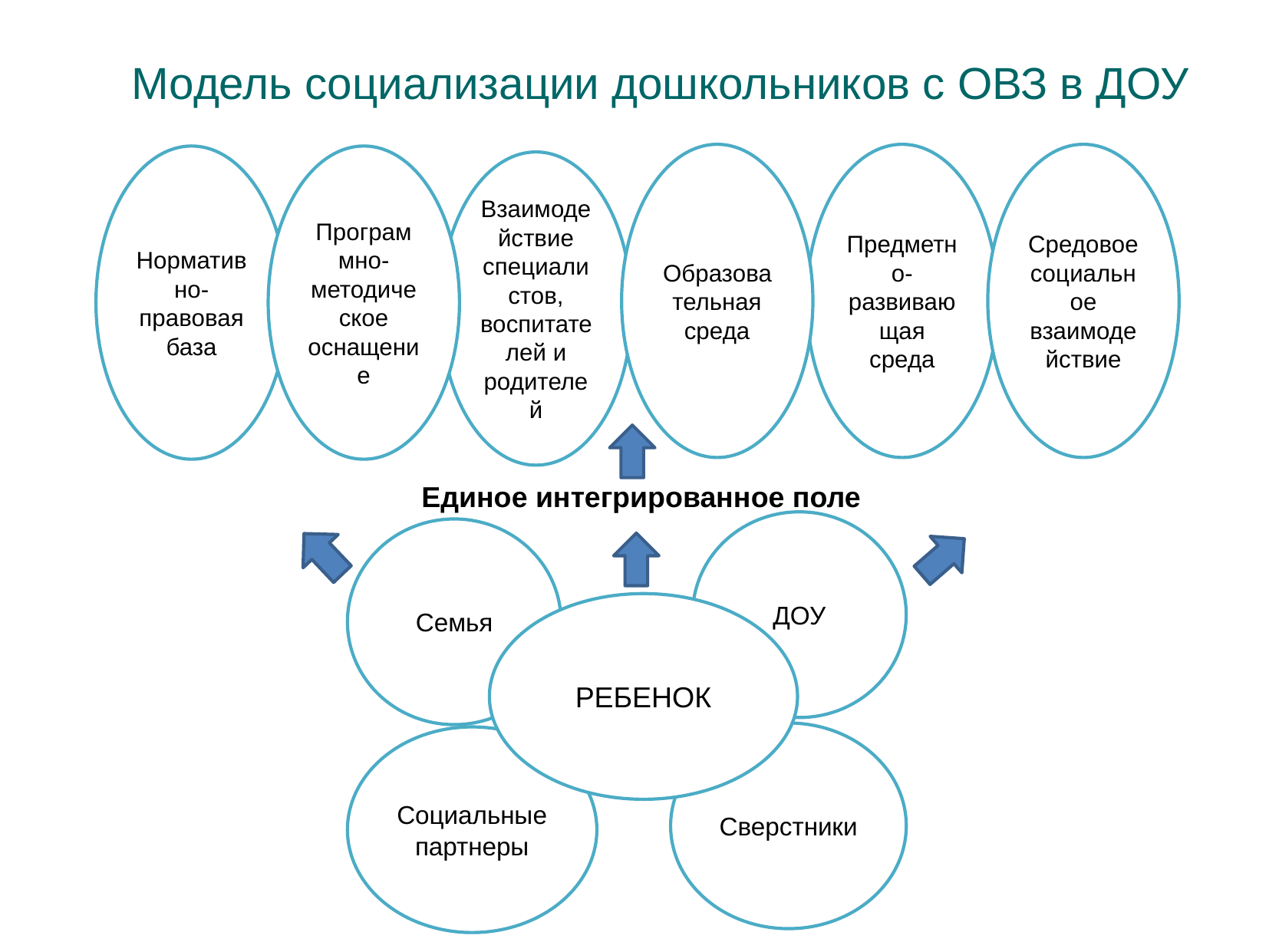

# Модель социализации дошкольников с ОВЗ в ДОУ
Образовательная среда
Предметно-развивающая среда
Средовое социальное взаимодействие
Нормативно-правовая база
Программно-методическое оснащение
Взаимодействие специалистов, воспитателей и родителей

                                       Единое интегрированное поле
ДОУ
Семья

РЕБЕНОК
Сверстники
Социальные партнеры